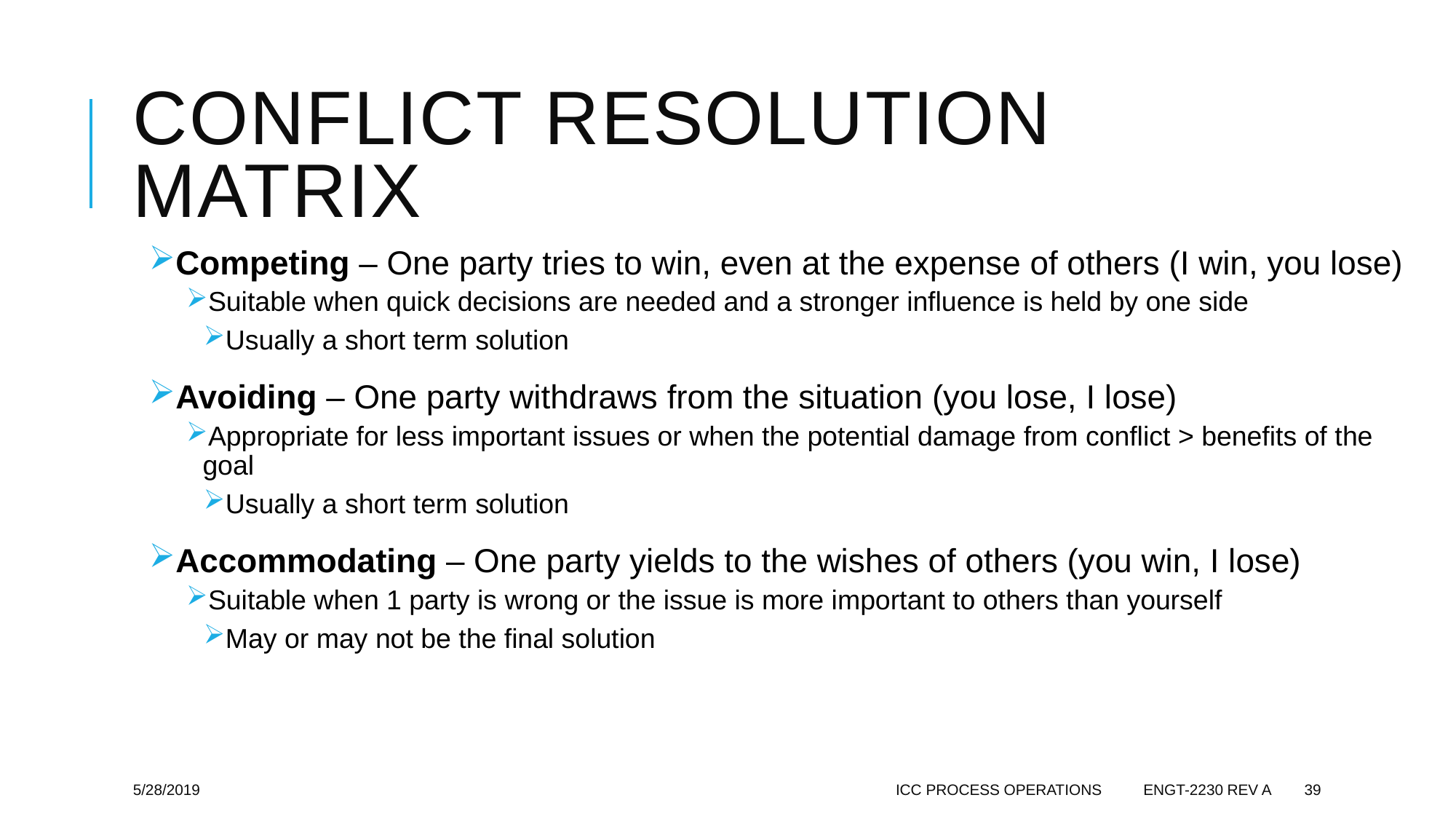

# Conflict Resolution Matrix
Competing – One party tries to win, even at the expense of others (I win, you lose)
Suitable when quick decisions are needed and a stronger influence is held by one side
Usually a short term solution
Avoiding – One party withdraws from the situation (you lose, I lose)
Appropriate for less important issues or when the potential damage from conflict > benefits of the goal
Usually a short term solution
Accommodating – One party yields to the wishes of others (you win, I lose)
Suitable when 1 party is wrong or the issue is more important to others than yourself
May or may not be the final solution

5/28/2019
ICC Process Operations          ENGT-2230 Rev A
39